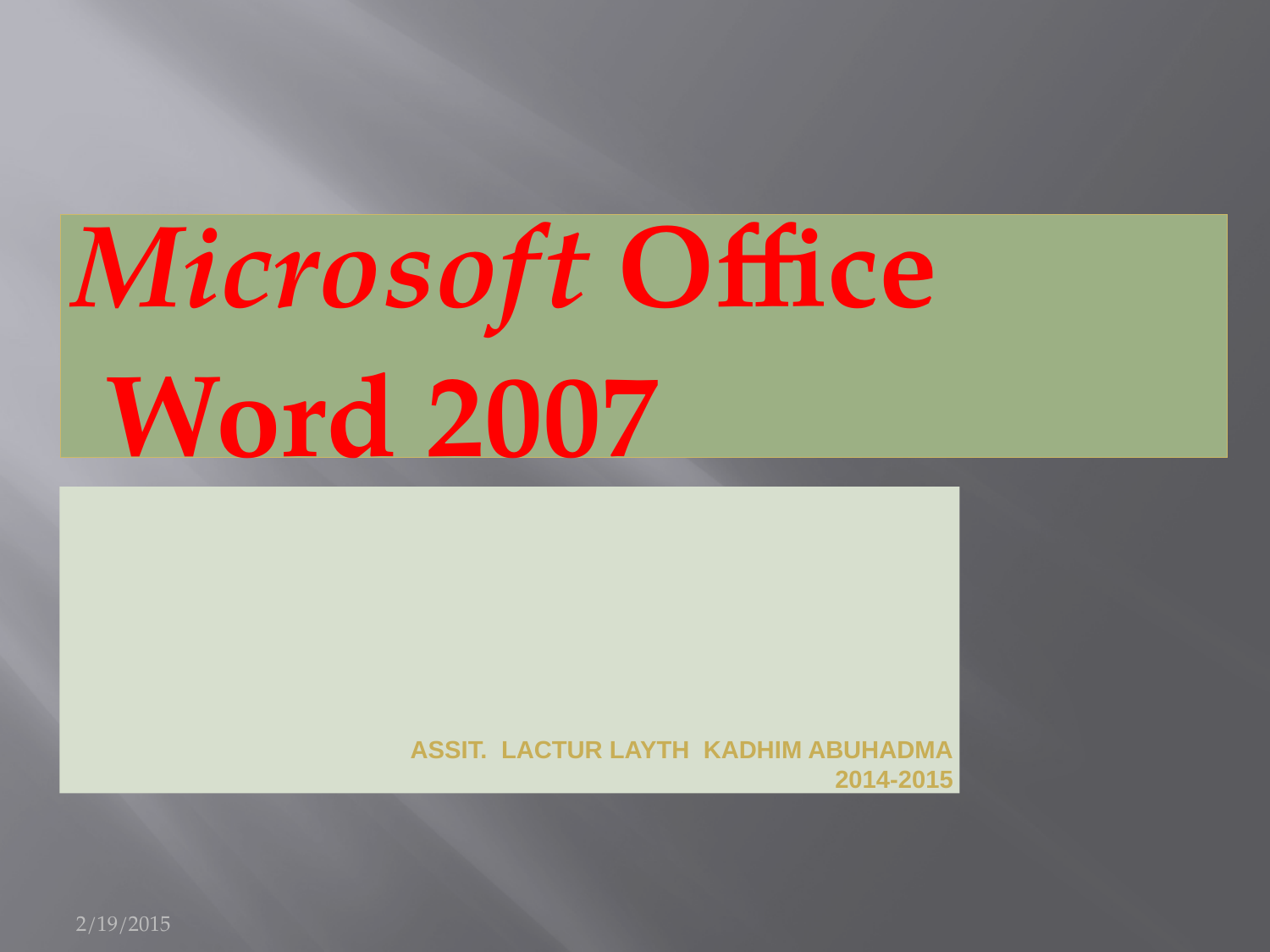

Microsoft Office Word 2007
# Assit.  Lactur Layth  kadhim abuhadma 2014-2015
2/19/2015